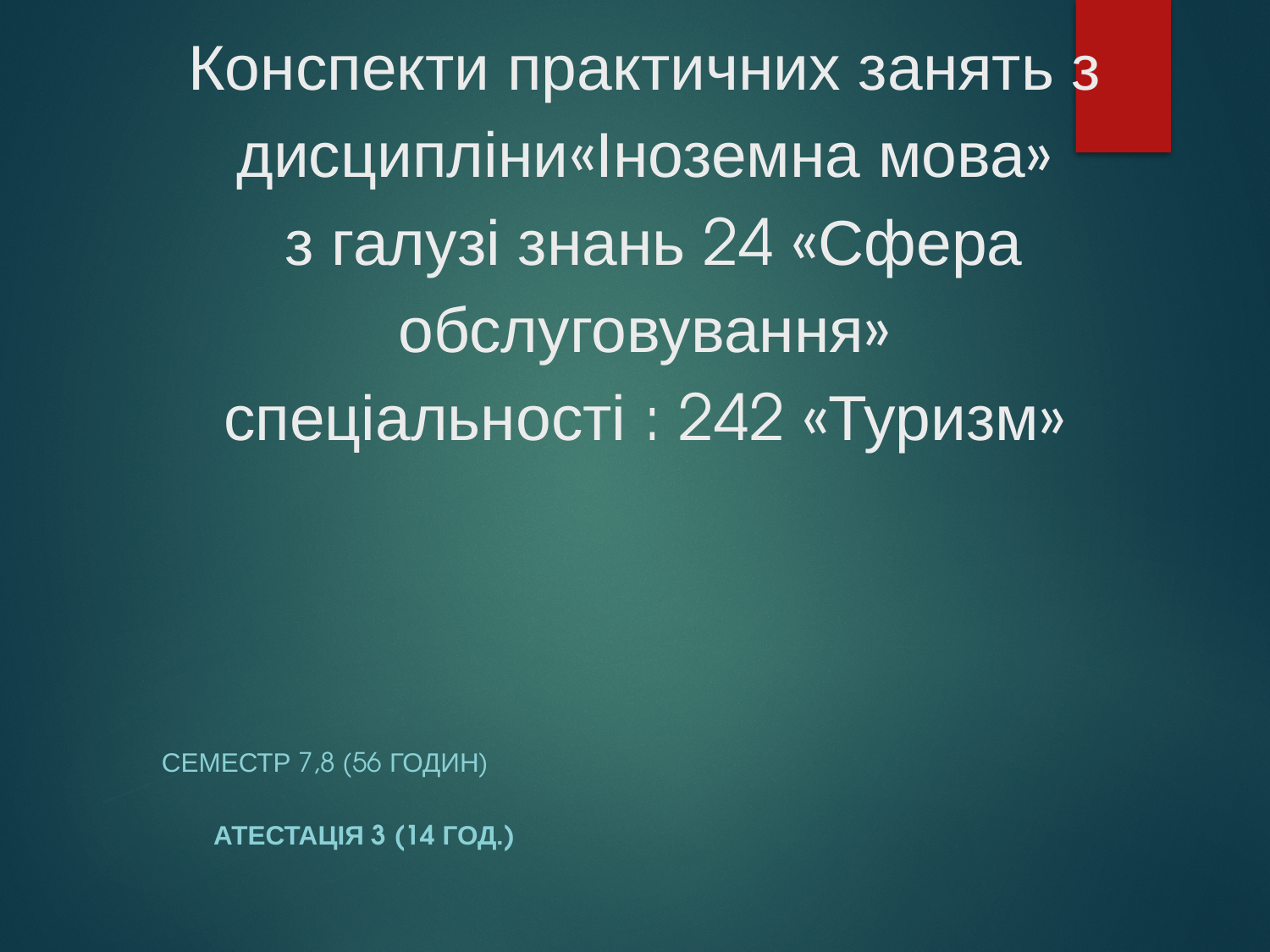

# Конспекти практичних занять з дисципліни«Іноземна мова» з галузі знань 24 «Сфера обслуговування» спеціальності : 242 «Туризм»

Семестр 7,8 (56 годин)
       Атестація 3 (14 год.)